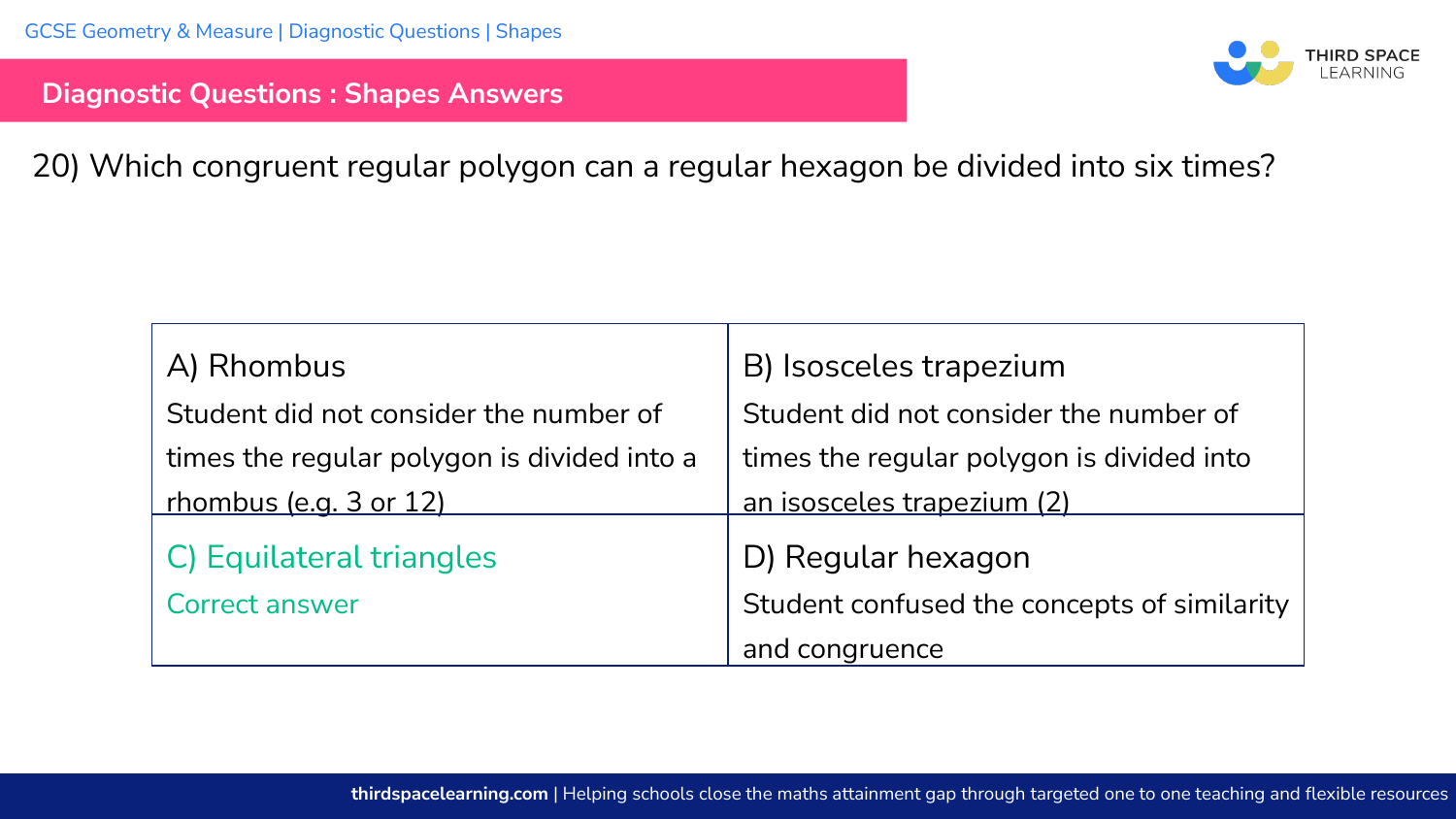

Diagnostic Questions : Shapes Answers
| 20) Which congruent regular polygon can a regular hexagon be divided into six times? |
| --- |
| A) Rhombus Student did not consider the number of times the regular polygon is divided into a rhombus (e.g. 3 or 12) | B) Isosceles trapezium Student did not consider the number of times the regular polygon is divided into an isosceles trapezium (2) |
| --- | --- |
| C) Equilateral triangles Correct answer | D) Regular hexagon Student confused the concepts of similarity and congruence |